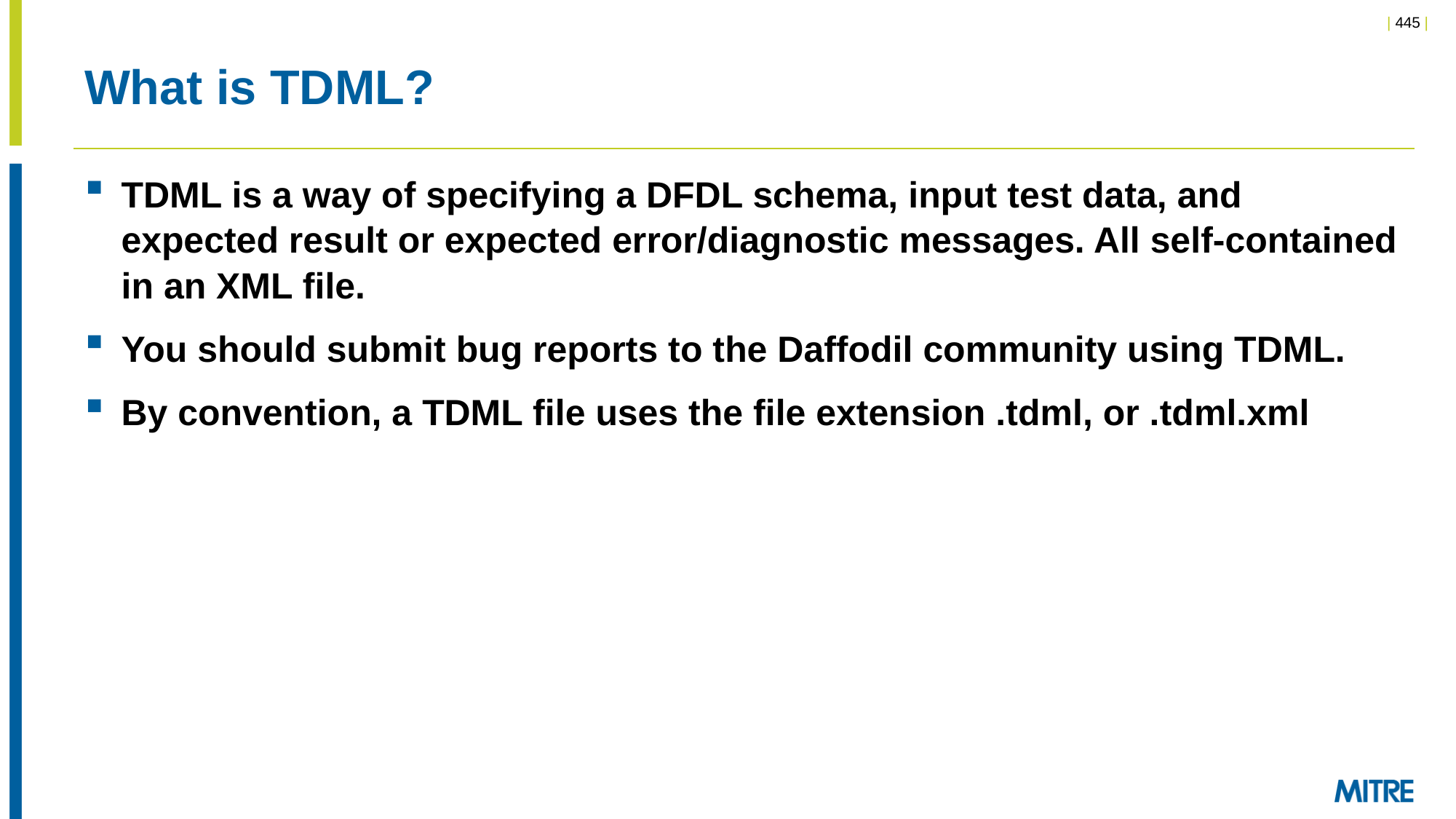

# What is TDML?
TDML is a way of specifying a DFDL schema, input test data, and expected result or expected error/diagnostic messages. All self-contained in an XML file.
You should submit bug reports to the Daffodil community using TDML.
By convention, a TDML file uses the file extension .tdml, or .tdml.xml